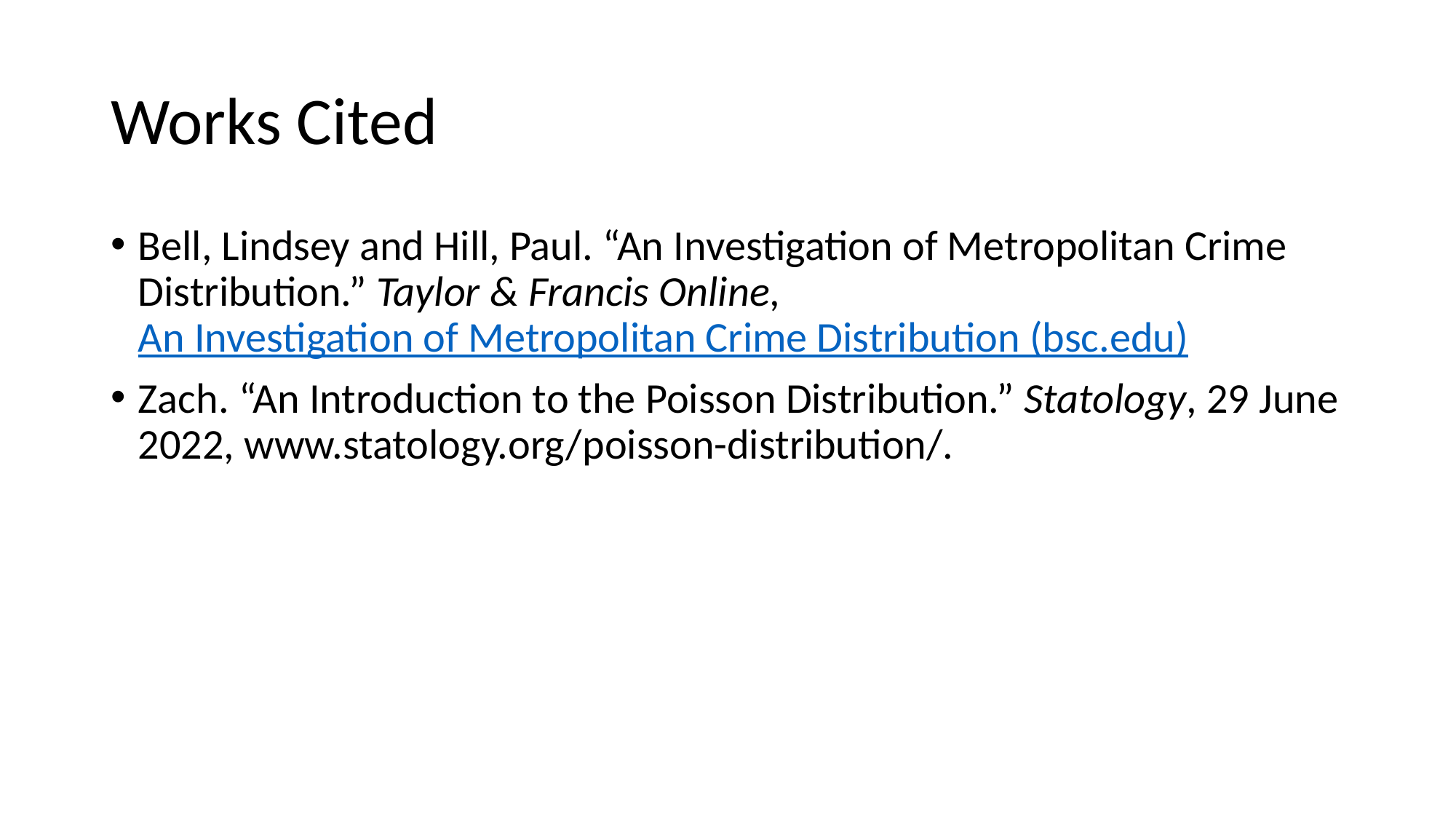

# Works Cited
Bell, Lindsey and Hill, Paul. “An Investigation of Metropolitan Crime Distribution.” Taylor & Francis Online, An Investigation of Metropolitan Crime Distribution (bsc.edu)
Zach. “An Introduction to the Poisson Distribution.” Statology, 29 June 2022, www.statology.org/poisson-distribution/.